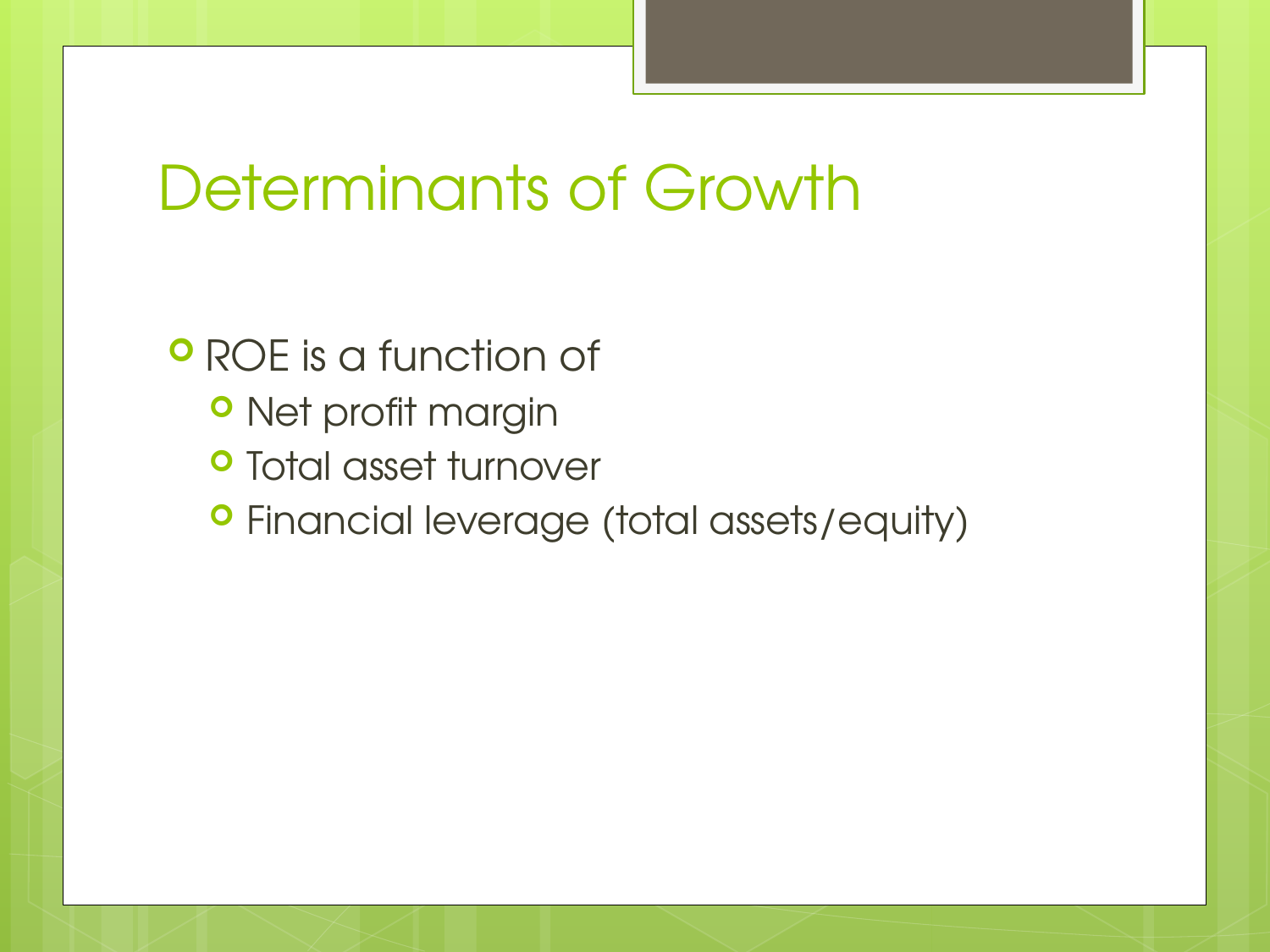

# Determinants of Growth
ROE is a function of
Net profit margin
Total asset turnover
Financial leverage (total assets/equity)